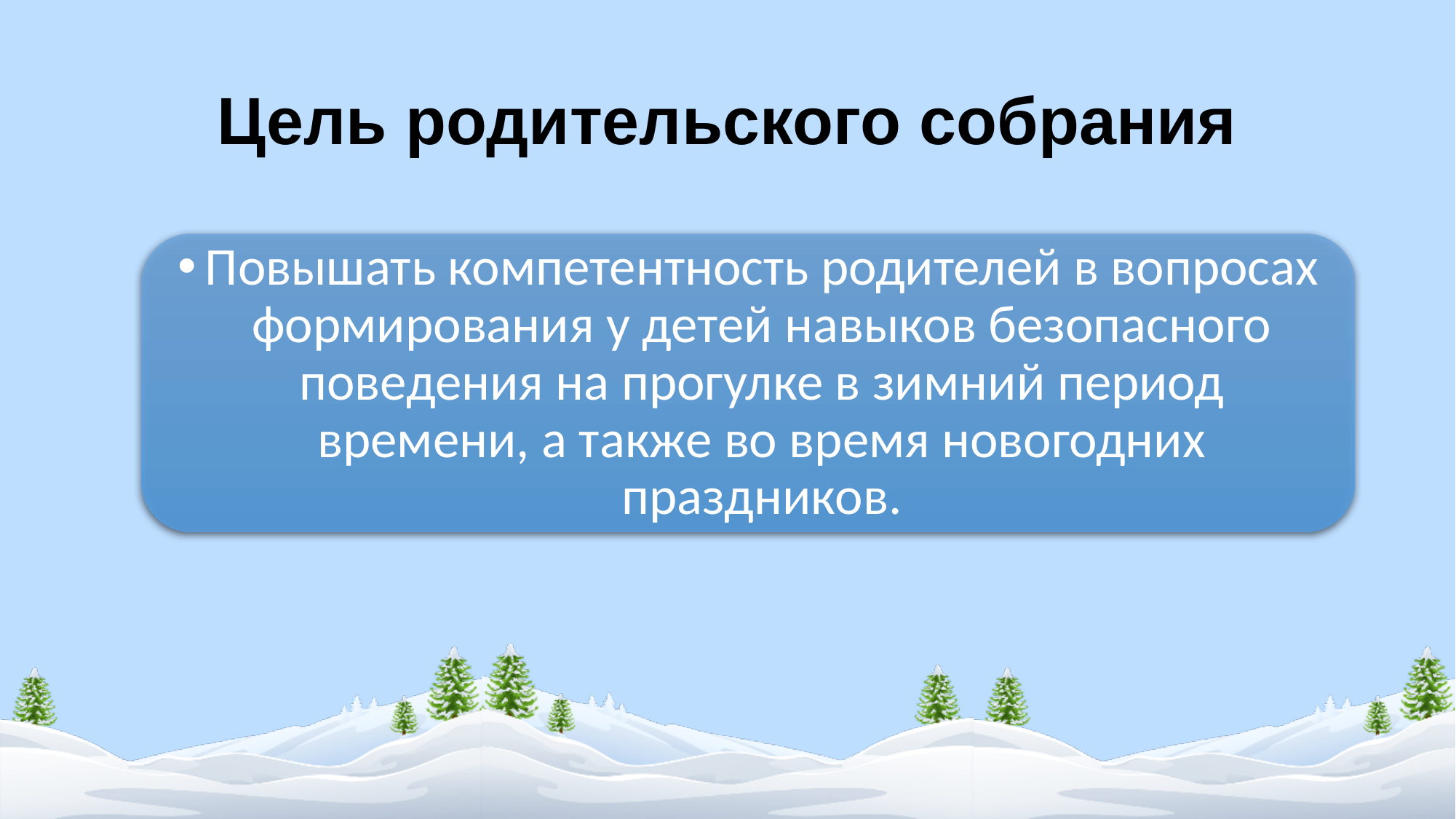

# Цель родительского собрания
Повышать компетентность родителей в вопросах формирования у детей навыков безопасного поведения на прогулке в зимний период времени, а также во время новогодних праздников.